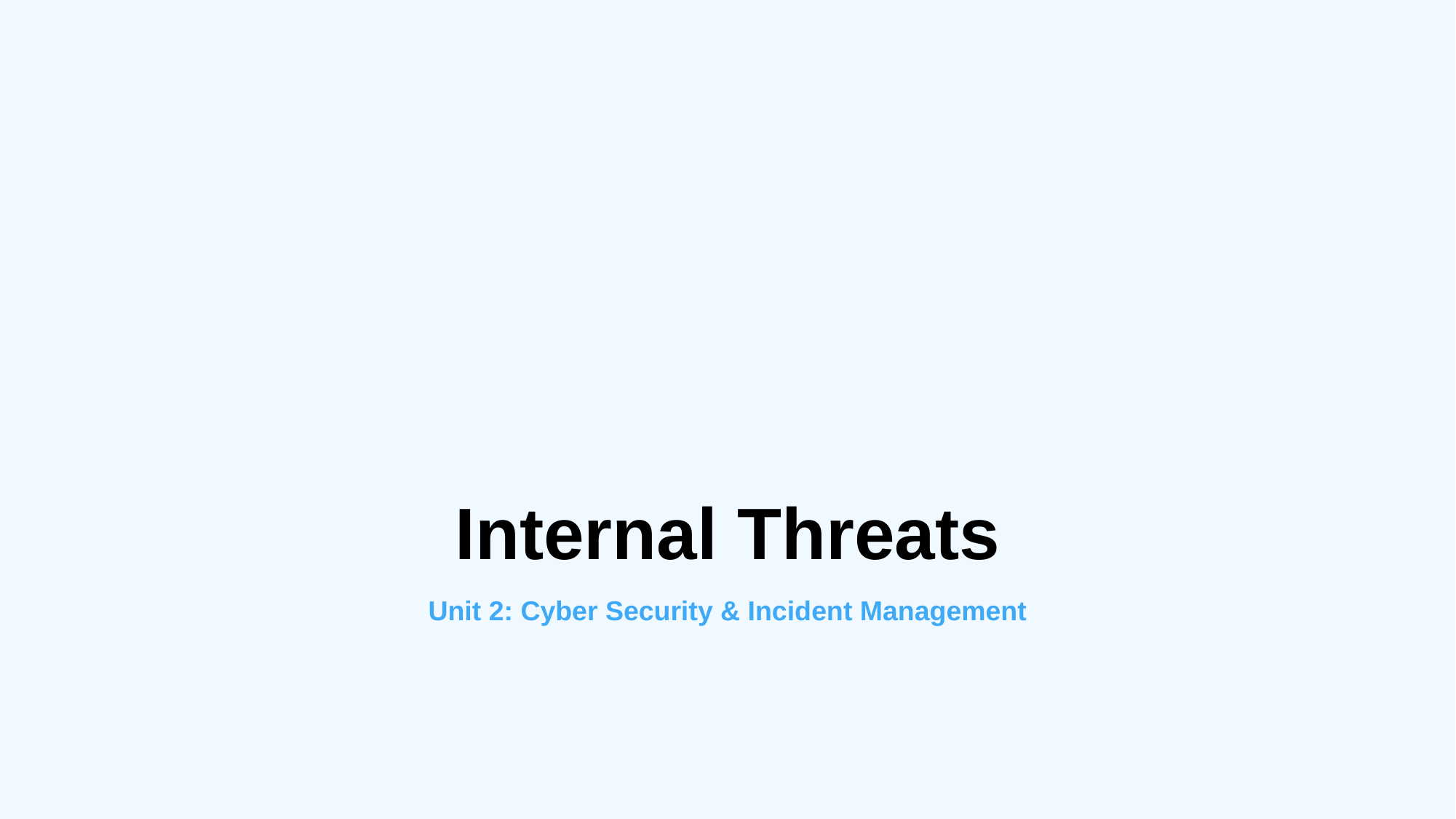

# Internal Threats
Unit 2: Cyber Security & Incident Management